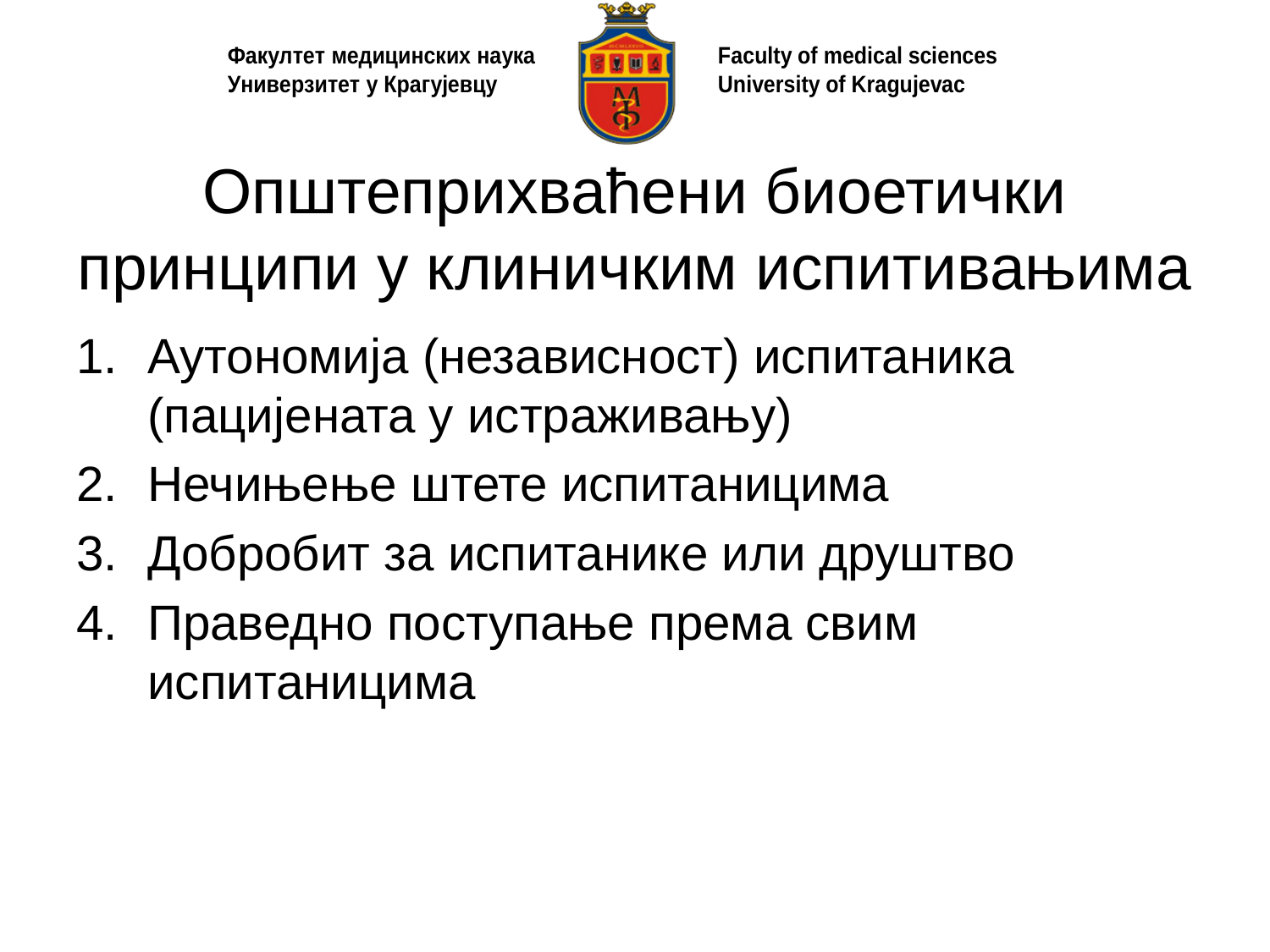

# Општеприхваћени биоетички принципи у клиничким испитивањима
Аутономија (независност) испитаника (пацијената у истраживању)
Нечињење штете испитаницима
Добробит за испитанике или друштво
Праведно поступање према свим испитаницима